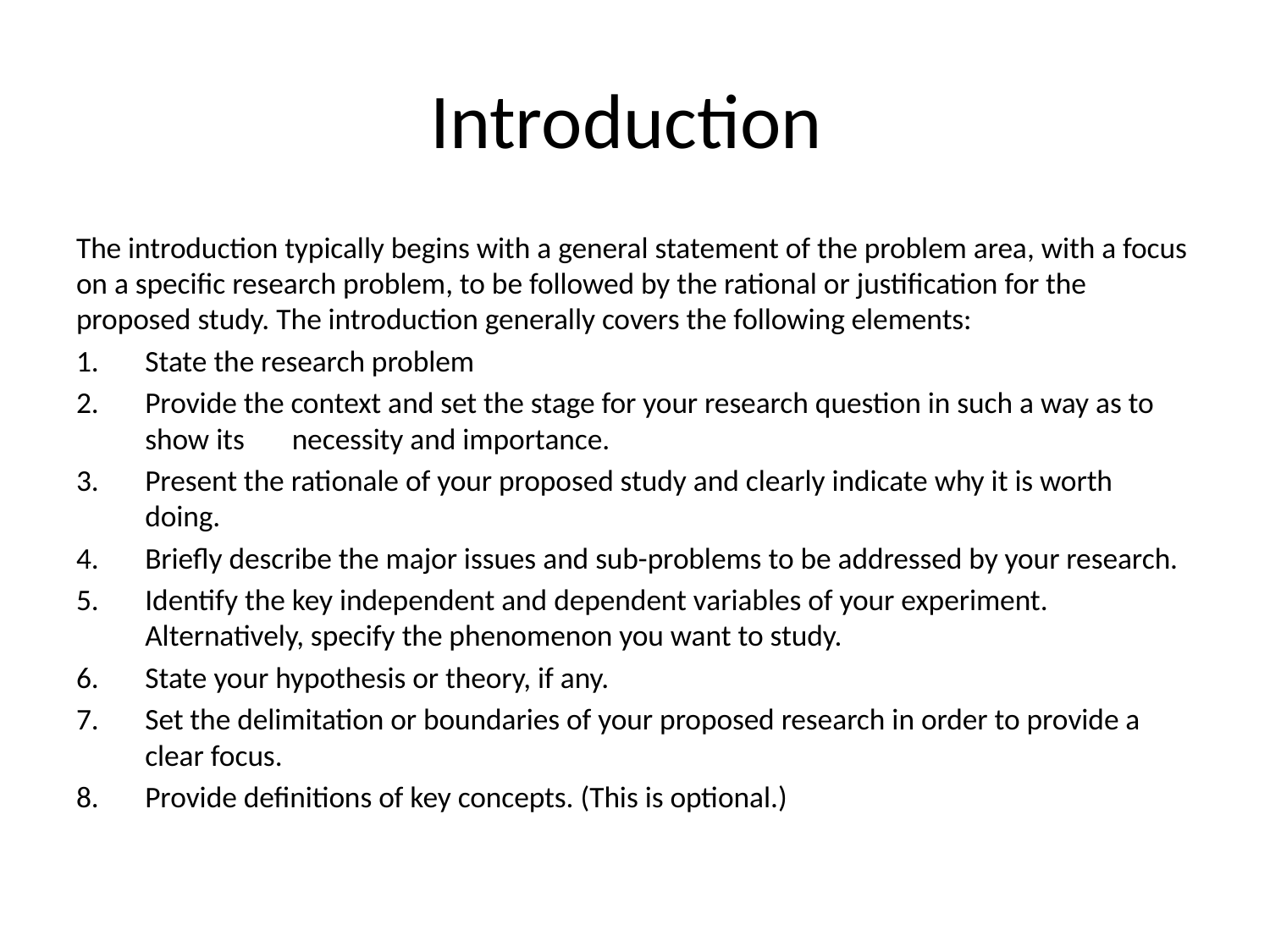

# Introduction
The introduction typically begins with a general statement of the problem area, with a focus on a specific research problem, to be followed by the rational or justification for the proposed study. The introduction generally covers the following elements:
State the research problem
Provide the context and set the stage for your research question in such a way as to show its       necessity and importance.
Present the rationale of your proposed study and clearly indicate why it is worth doing.
Briefly describe the major issues and sub-problems to be addressed by your research.
Identify the key independent and dependent variables of your experiment. Alternatively, specify the phenomenon you want to study.
State your hypothesis or theory, if any.
Set the delimitation or boundaries of your proposed research in order to provide a clear focus.
Provide definitions of key concepts. (This is optional.)